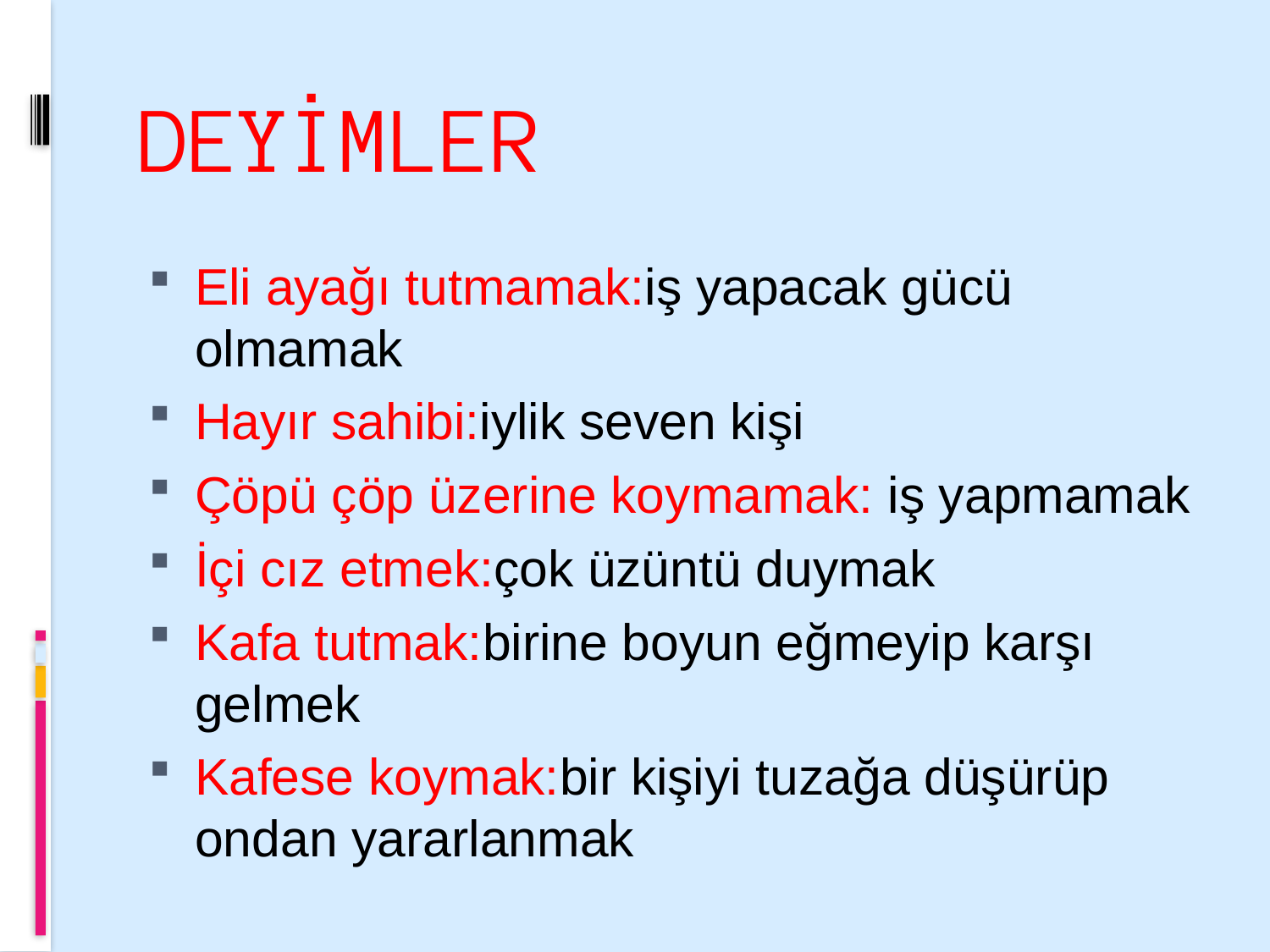

# DEYİMLER
Eli ayağı tutmamak:iş yapacak gücü olmamak
Hayır sahibi:iylik seven kişi
Çöpü çöp üzerine koymamak: iş yapmamak
İçi cız etmek:çok üzüntü duymak
Kafa tutmak:birine boyun eğmeyip karşı gelmek
Kafese koymak:bir kişiyi tuzağa düşürüp ondan yararlanmak